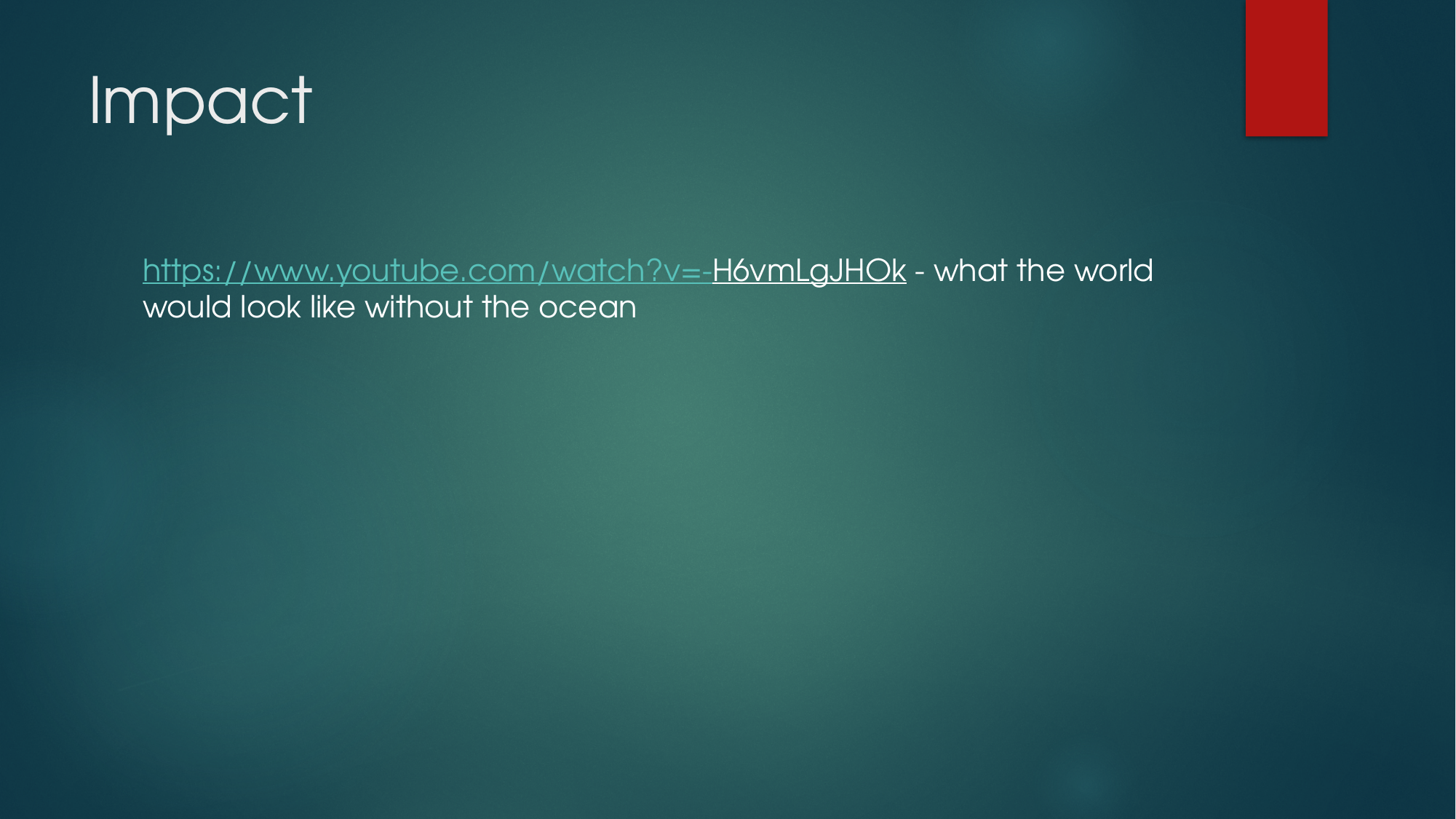

# Impact
https://www.youtube.com/watch?v=-H6vmLgJHOk - what the world would look like without the ocean